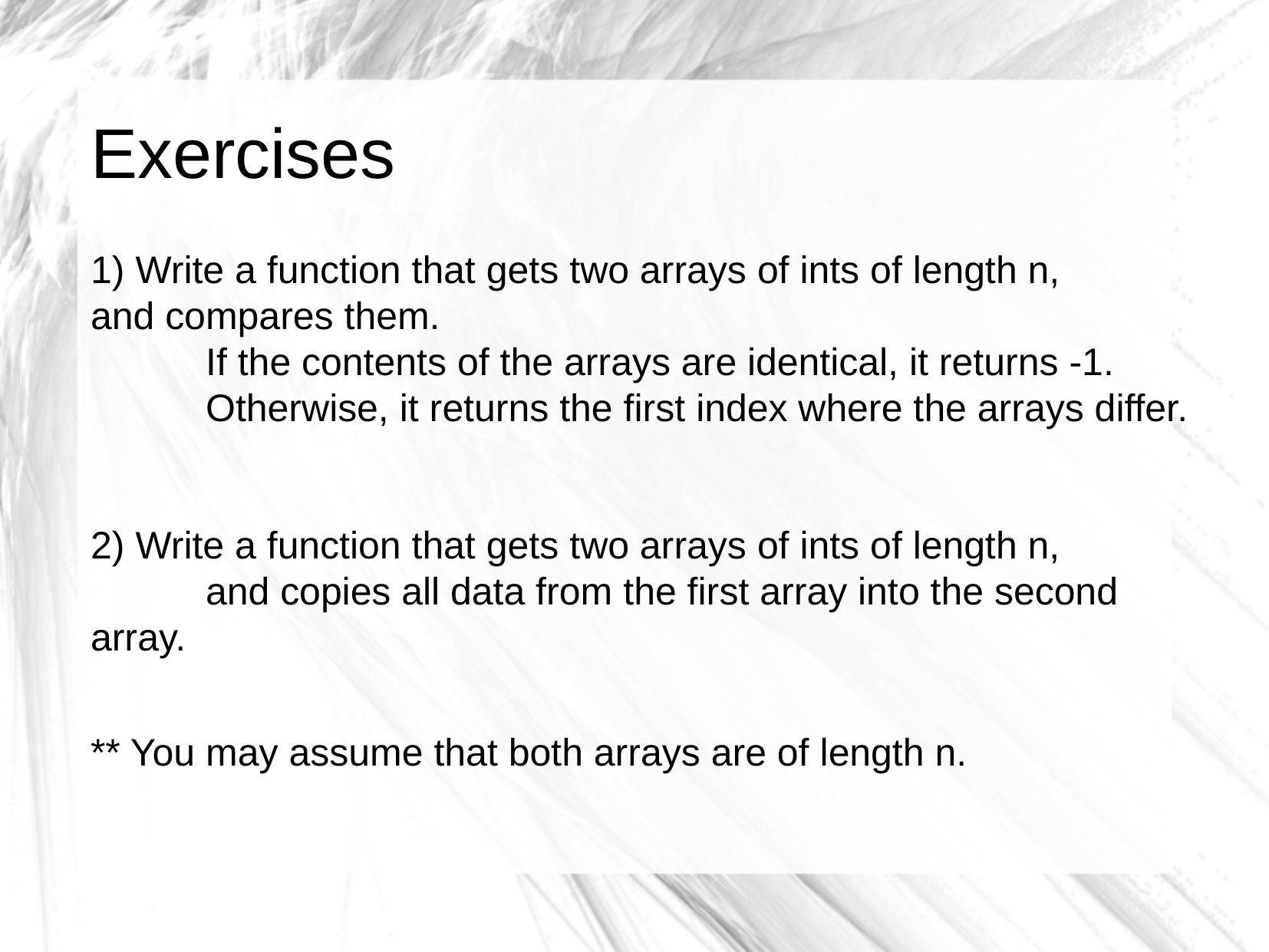

Exercises
1) Write a function that gets two arrays of ints of length n,
and compares them.
	If the contents of the arrays are identical, it returns -1.
	Otherwise, it returns the first index where the arrays differ.

2) Write a function that gets two arrays of ints of length n,
	and copies all data from the first array into the second array.
** You may assume that both arrays are of length n.